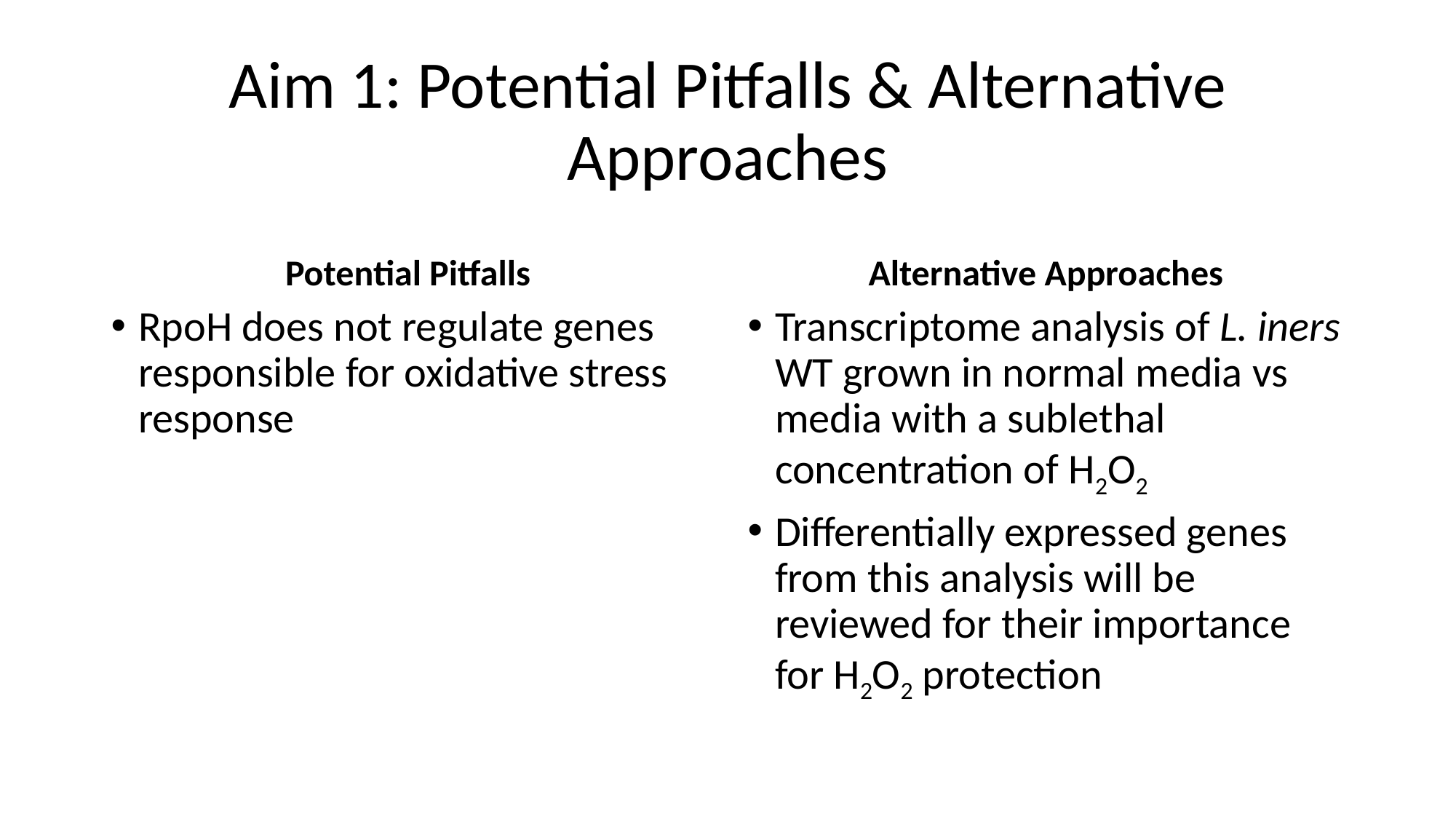

# Aim 1: Potential Pitfalls & Alternative Approaches
Potential Pitfalls
Alternative Approaches
RpoH does not regulate genes responsible for oxidative stress response

Transcriptome analysis of L. iners WT grown in normal media vs media with a sublethal concentration of H2O2
Differentially expressed genes from this analysis will be reviewed for their importance for H2O2 protection